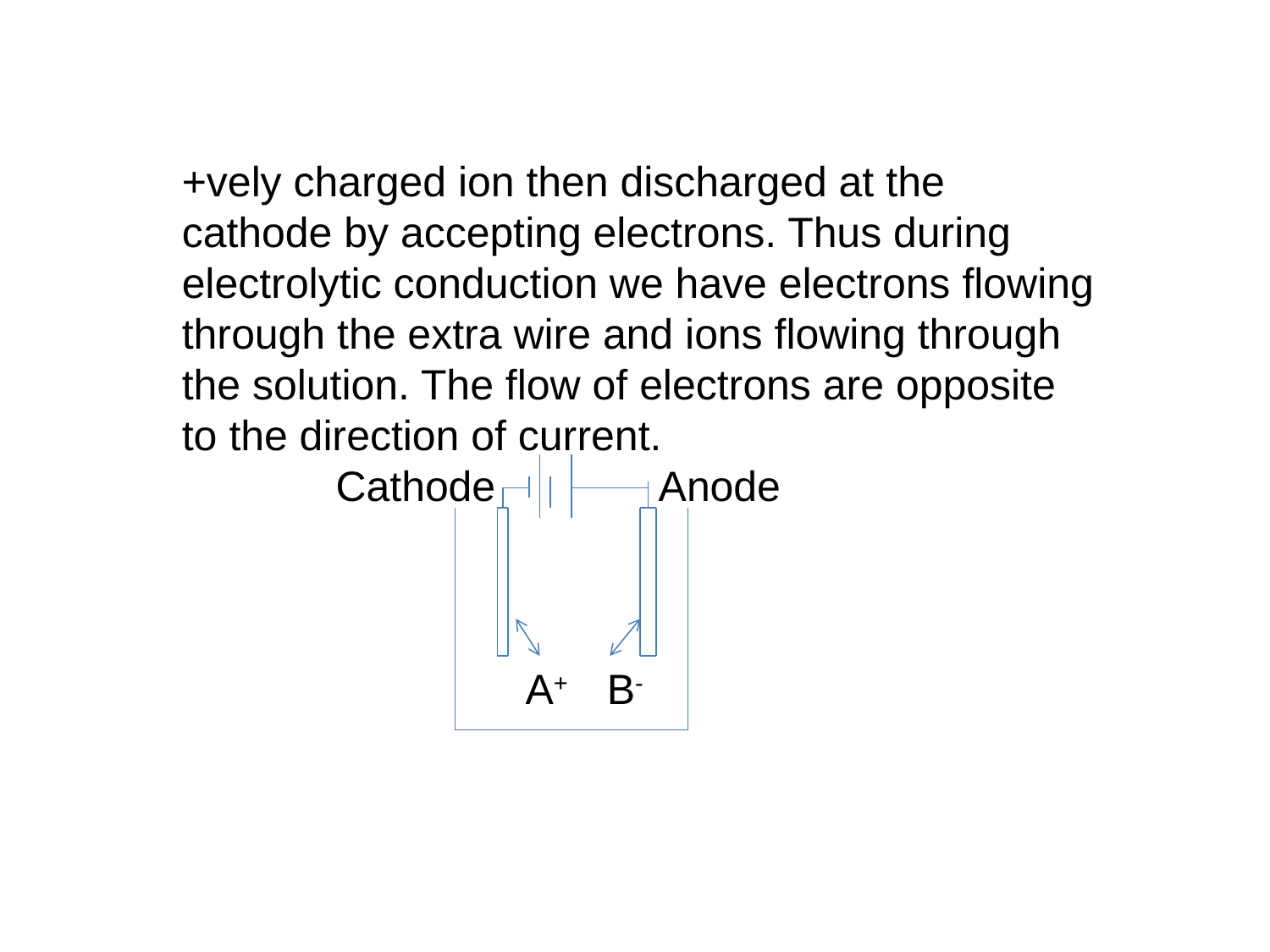

+vely charged ion then discharged at the cathode by accepting electrons. Thus during electrolytic conduction we have electrons flowing through the extra wire and ions flowing through the solution. The flow of electrons are opposite to the direction of current.
             Cathode              Anode

                             A+     B-